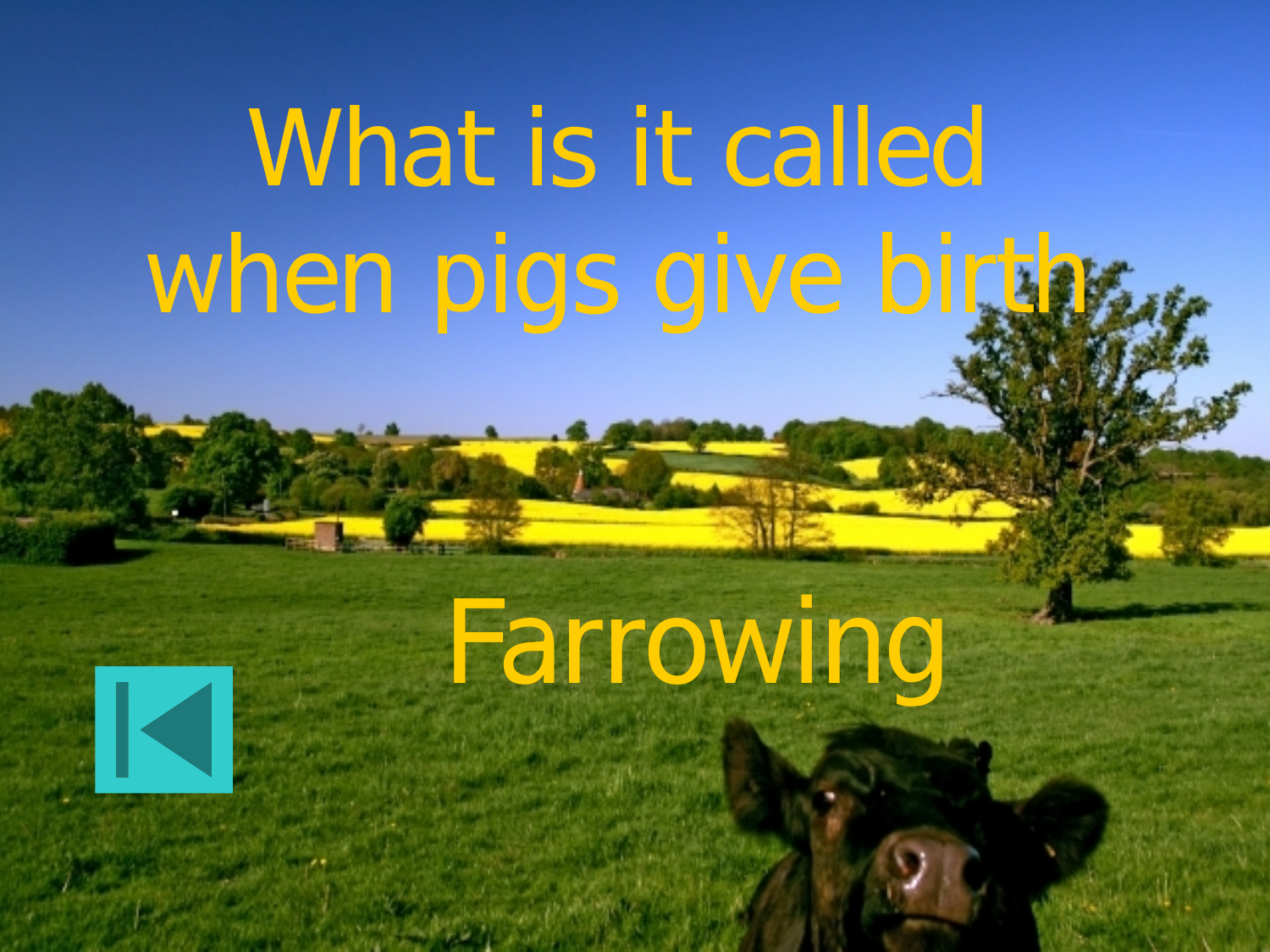

What is it called when pigs give birth
Farrowing